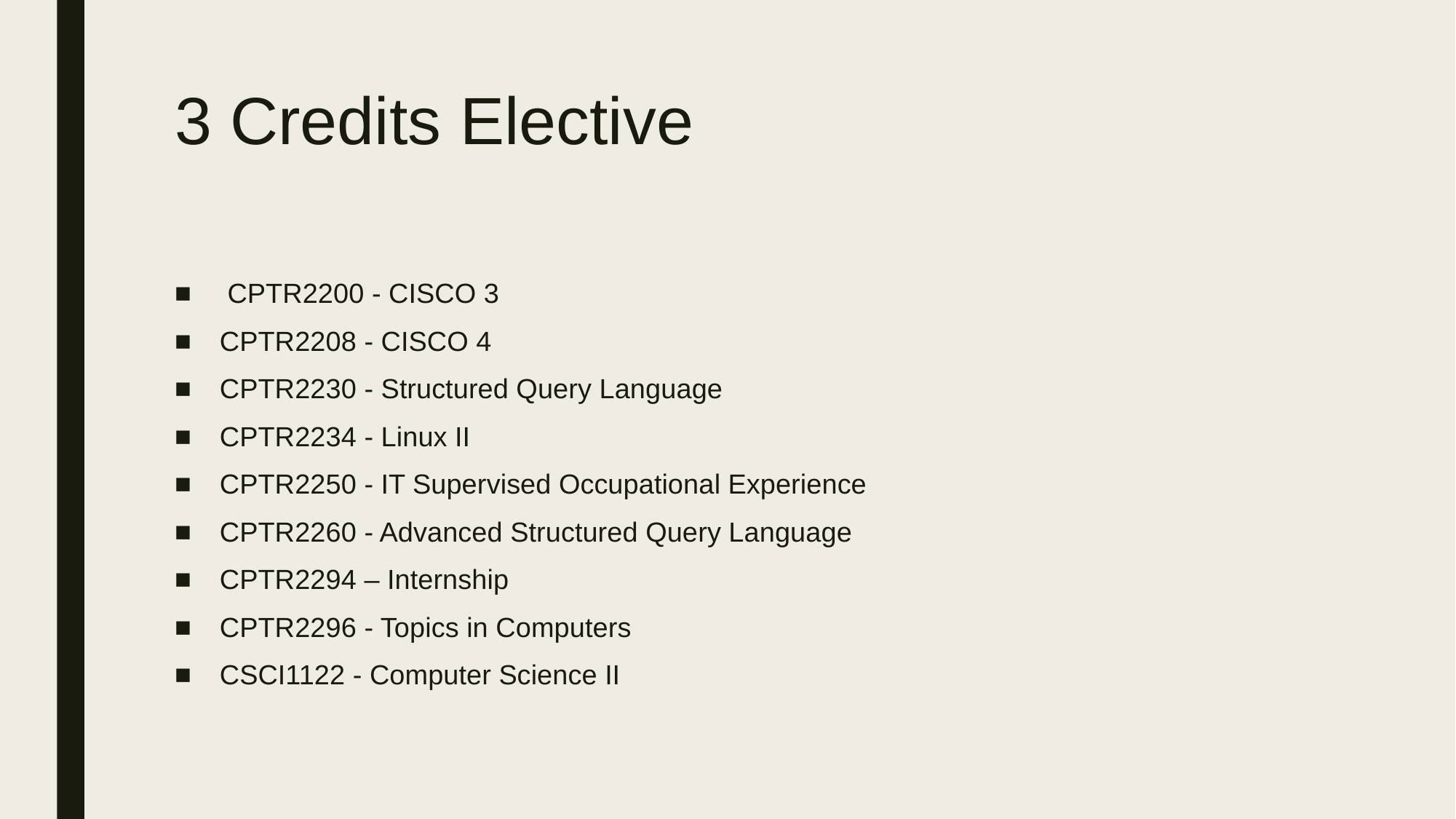

# 3 Credits Elective
 CPTR2200 - CISCO 3
CPTR2208 - CISCO 4
CPTR2230 - Structured Query Language
CPTR2234 - Linux II
CPTR2250 - IT Supervised Occupational Experience
CPTR2260 - Advanced Structured Query Language
CPTR2294 – Internship
CPTR2296 - Topics in Computers
CSCI1122 - Computer Science II